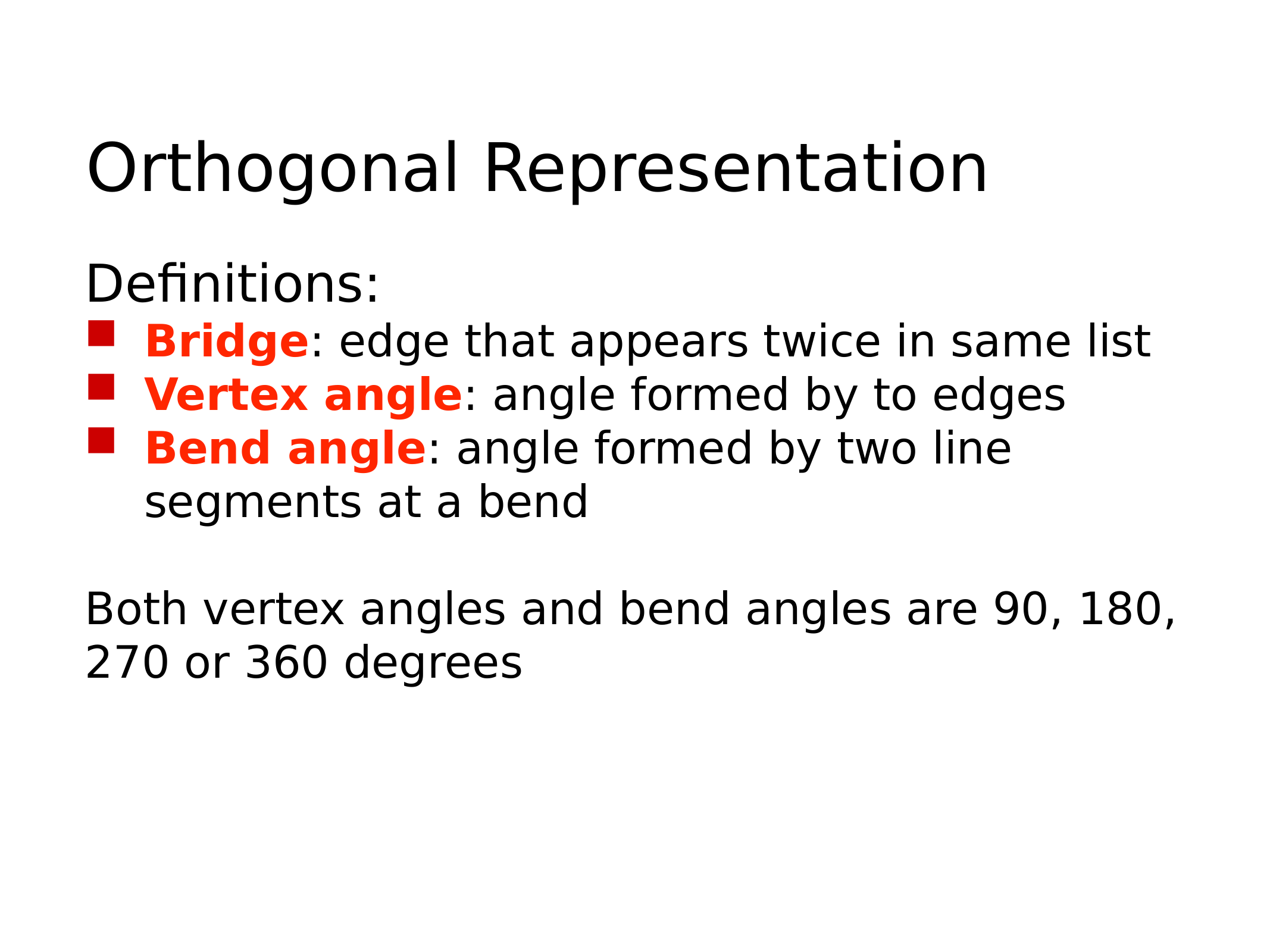

Orthogonal Representation
Definitions:
Bridge: edge that appears twice in same list
Vertex angle: angle formed by to edges
Bend angle: angle formed by two line segments at a bend

Both vertex angles and bend angles are 90, 180, 270 or 360 degrees
27